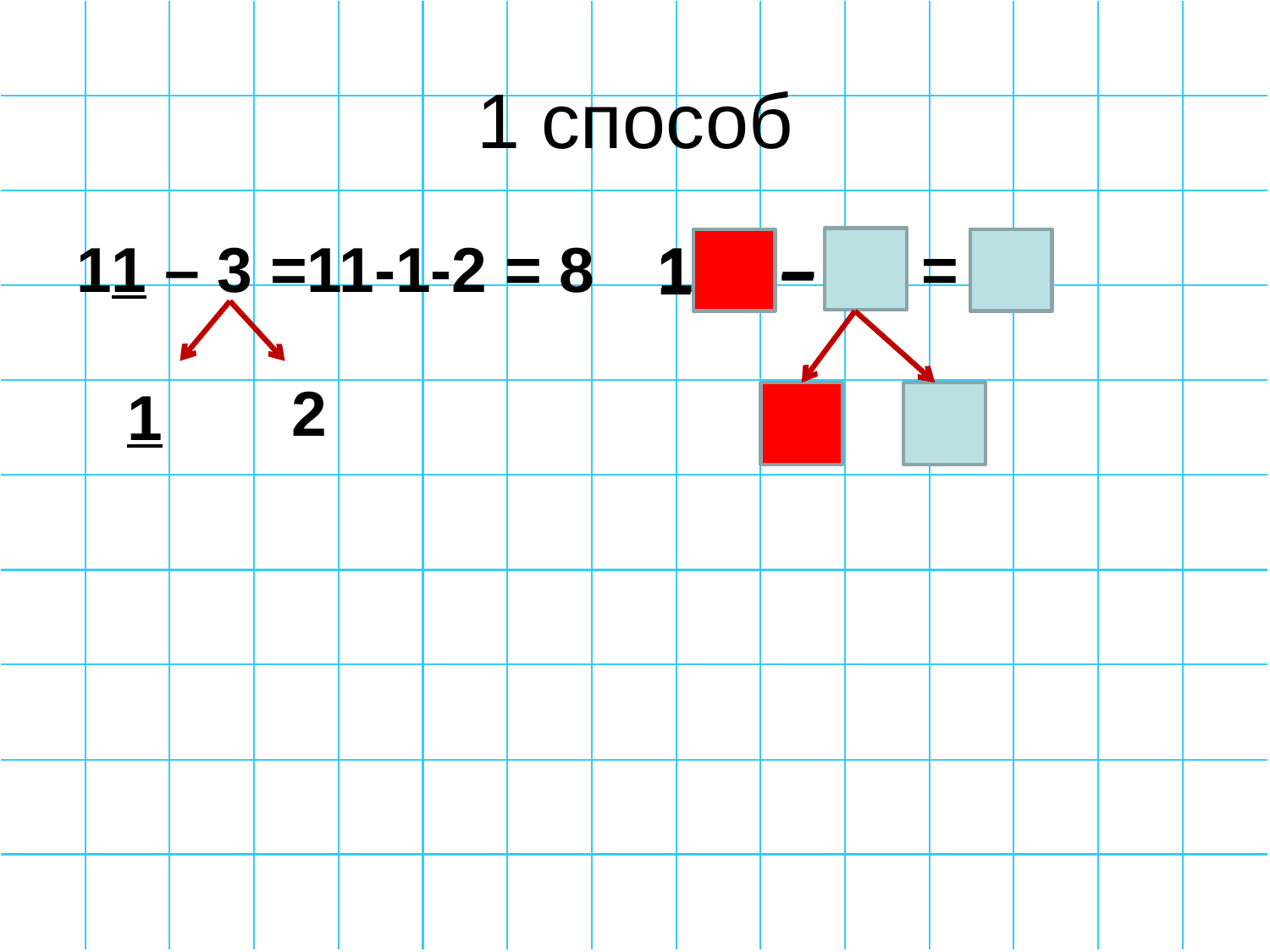

# 1 способ
11 – 3 =11-1-2 = 8
1     –      =

1     –

2
1